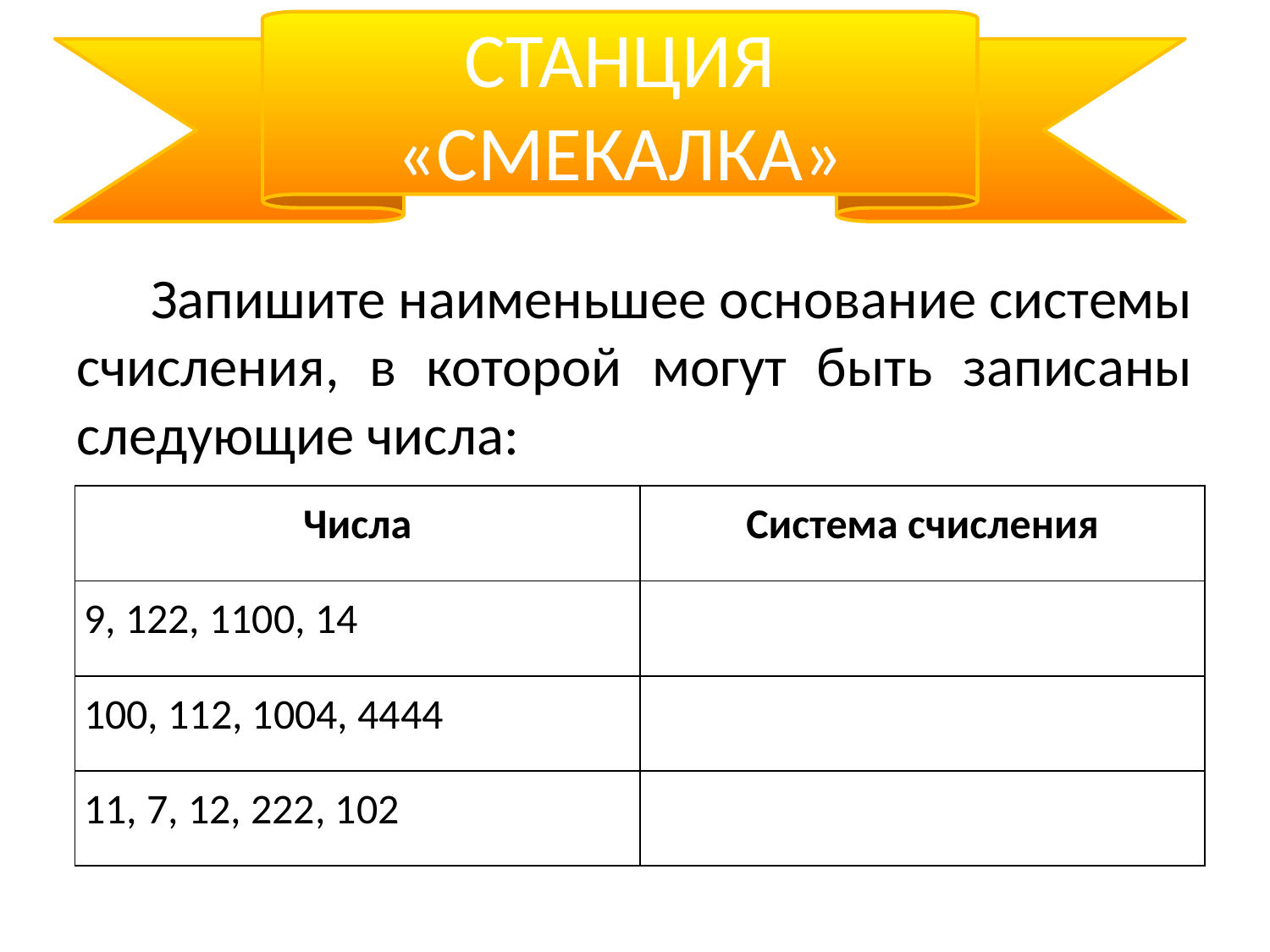

СТАНЦИЯ «СМЕКАЛКА»
Запишите наименьшее основание системы счисления, в которой могут быть записаны следующие числа:
| Числа | Система счисления |
| --- | --- |
| 9, 122, 1100, 14 |  |
| 100, 112, 1004, 4444 |  |
| 11, 7, 12, 222, 102 |  |